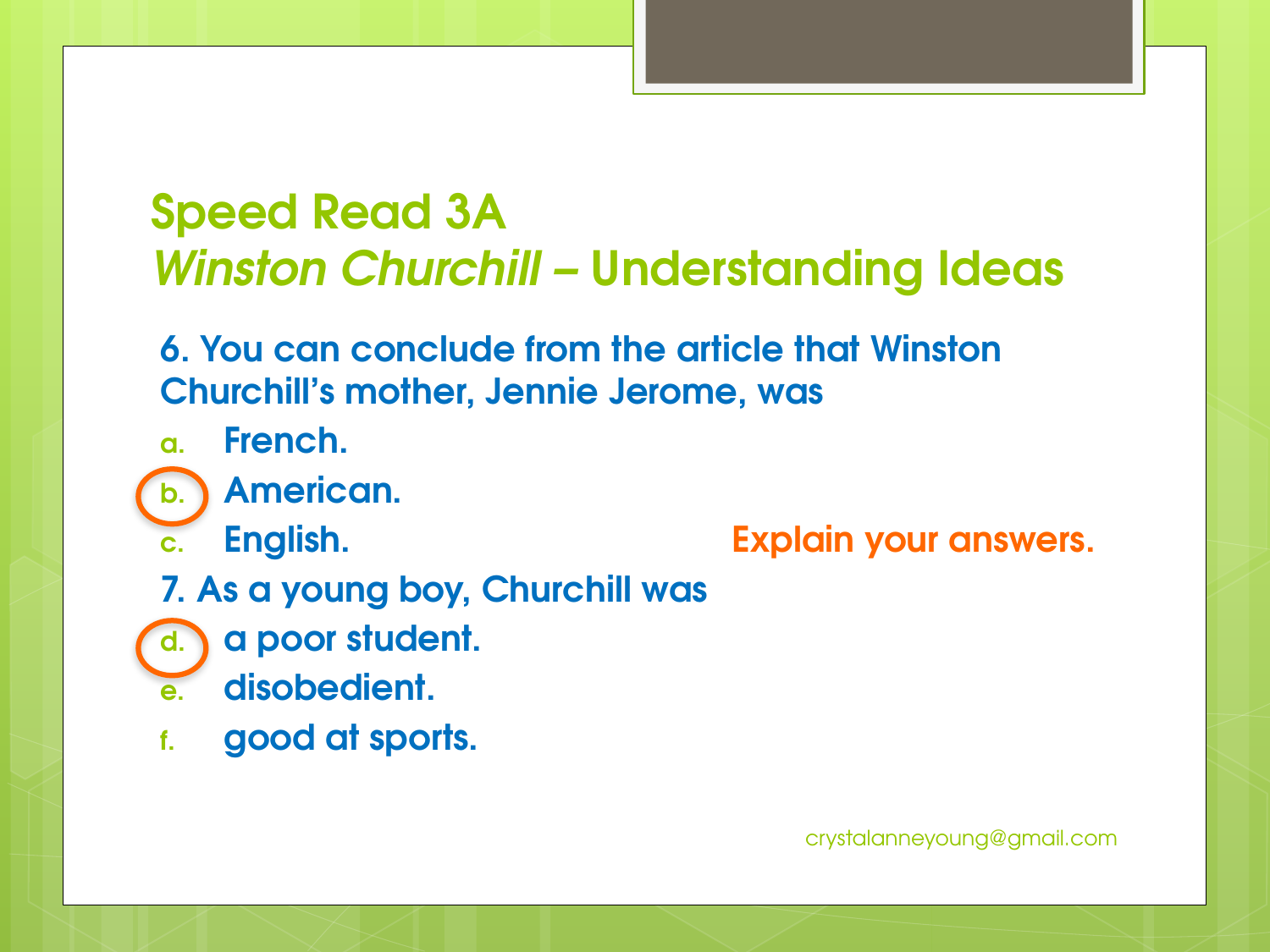

# Speed Read 3A Winston Churchill – Understanding Ideas
6. You can conclude from the article that Winston Churchill’s mother, Jennie Jerome, was
French.
American.
English.			Explain your answers.
7. As a young boy, Churchill was
a poor student.
disobedient.
good at sports.

crystalanneyoung@gmail.com